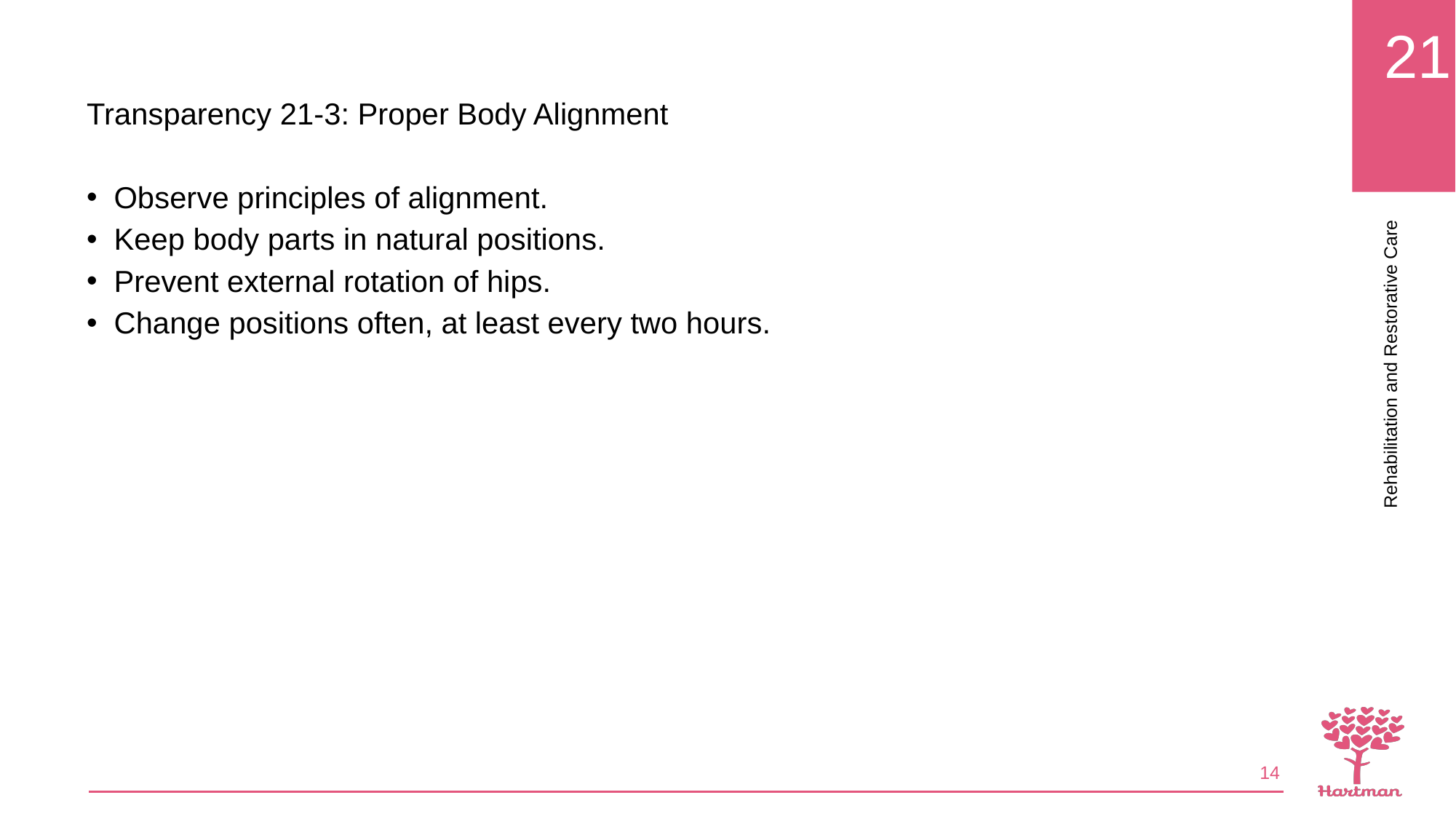

Transparency 21-3: Proper Body Alignment

Observe principles of alignment.
Keep body parts in natural positions.
Prevent external rotation of hips.
Change positions often, at least every two hours.

14